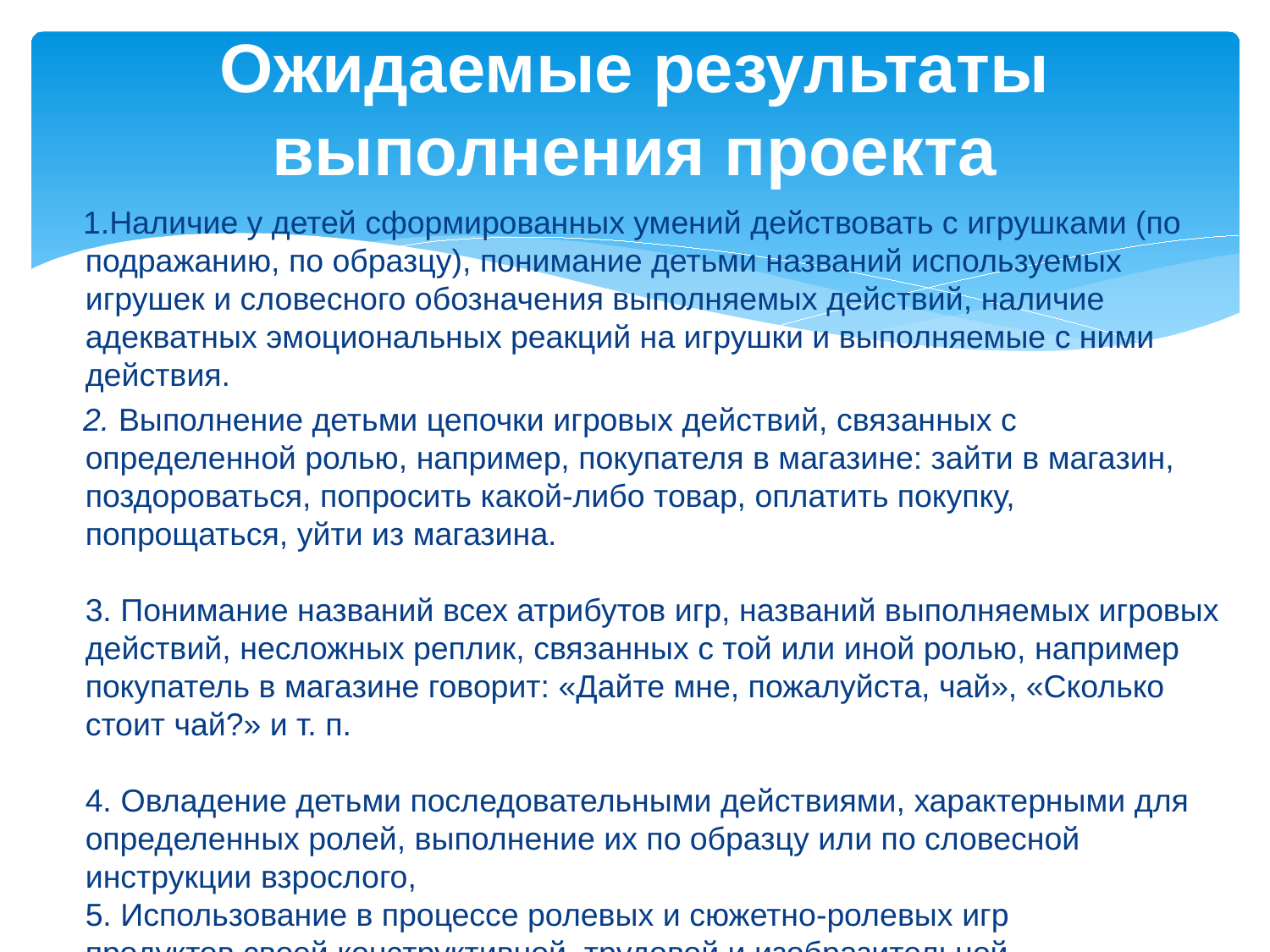

# Ожидаемые результаты выполнения проекта
    1.Наличие у детей сформированных умений действовать с игрушками (по подражанию, по образцу), понимание детьми названий используемых игрушек и словесного обозначения выполняемых действий, наличие адекватных эмоциональных реакций на игрушки и выполняемые с ними действия.
    2. Выполнение детьми цепочки игровых действий, связанных с определенной ролью, например, покупателя в магазине: зайти в магазин, поздороваться, попросить какой-либо товар, оплатить покупку, попрощаться, уйти из магазина.
3. Понимание названий всех атрибутов игр, названий выполняемых игровых действий, несложных реплик, связанных с той или иной ролью, например покупатель в магазине говорит: «Дайте мне, пожалуйста, чай», «Сколько стоит чай?» и т. п.
4. Овладение детьми последовательными действиями, характерными для определенных ролей, выполнение их по образцу или по словесной инструкции взрослого,
5. Использование в процессе ролевых и сюжетно-ролевых игр
продуктов своей конструктивной, трудовой и изобразительной деятельности, которые выполнены с помощью взрослого.